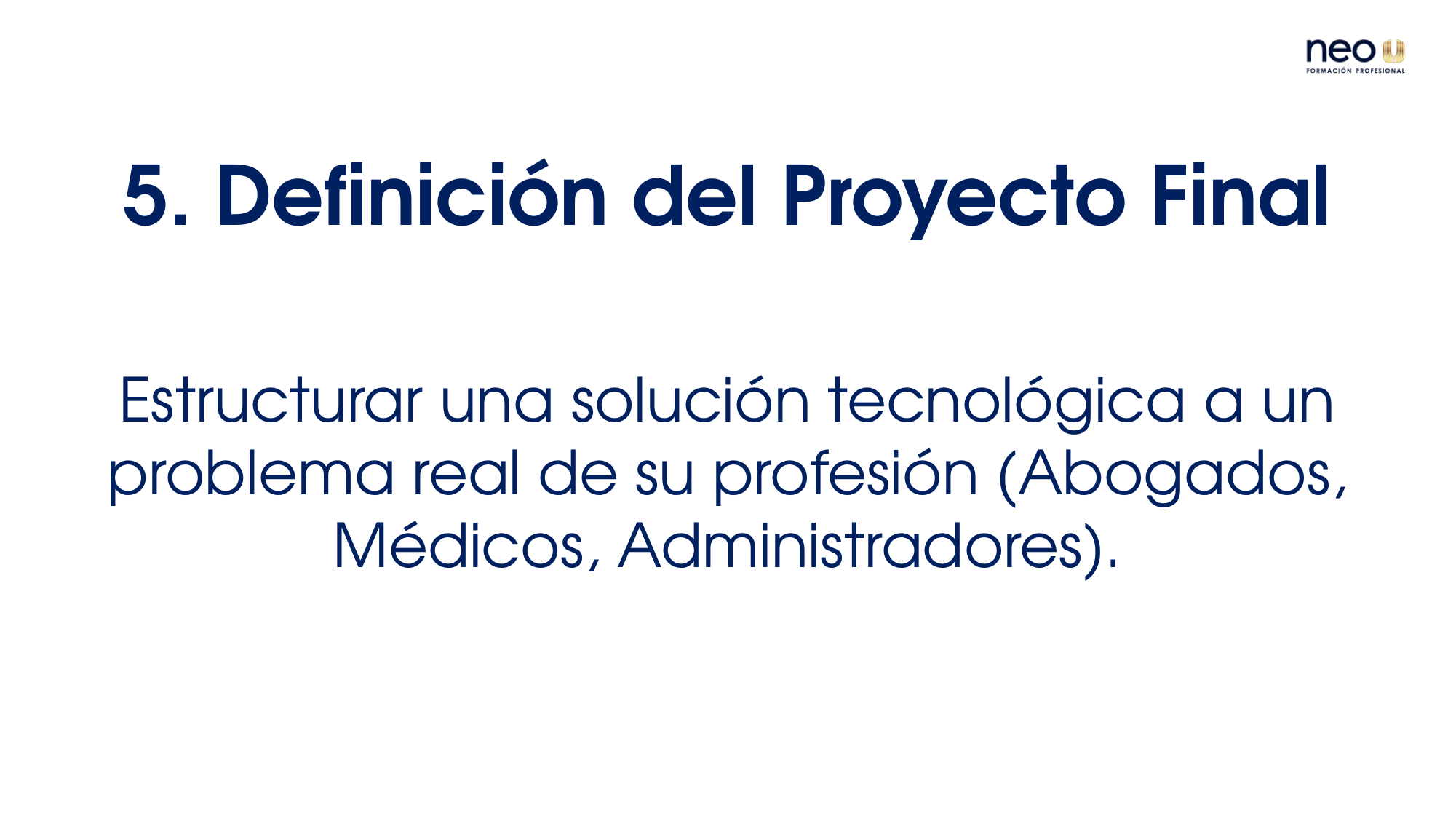

5. Definición del Proyecto Final
Estructurar una solución tecnológica a un problema real de su profesión (Abogados, Médicos, Administradores).